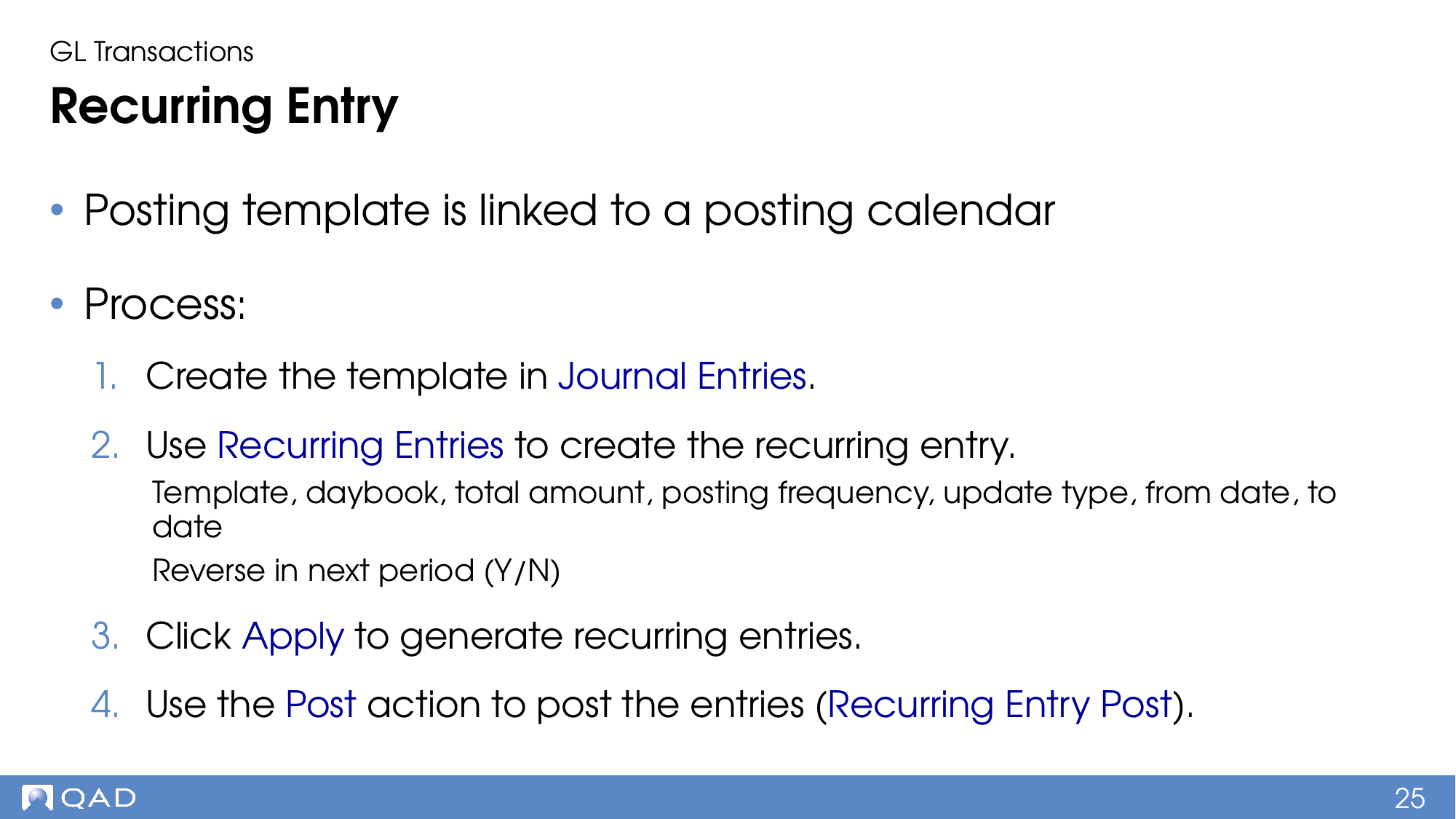

GL Transactions
# Recurring Entry
Posting template is linked to a posting calendar
Process:
Create the template in Journal Entries.
Use Recurring Entries to create the recurring entry.
Template, daybook, total amount, posting frequency, update type, from date, to date
Reverse in next period (Y/N)
Click Apply to generate recurring entries.
Use the Post action to post the entries (Recurring Entry Post).

25